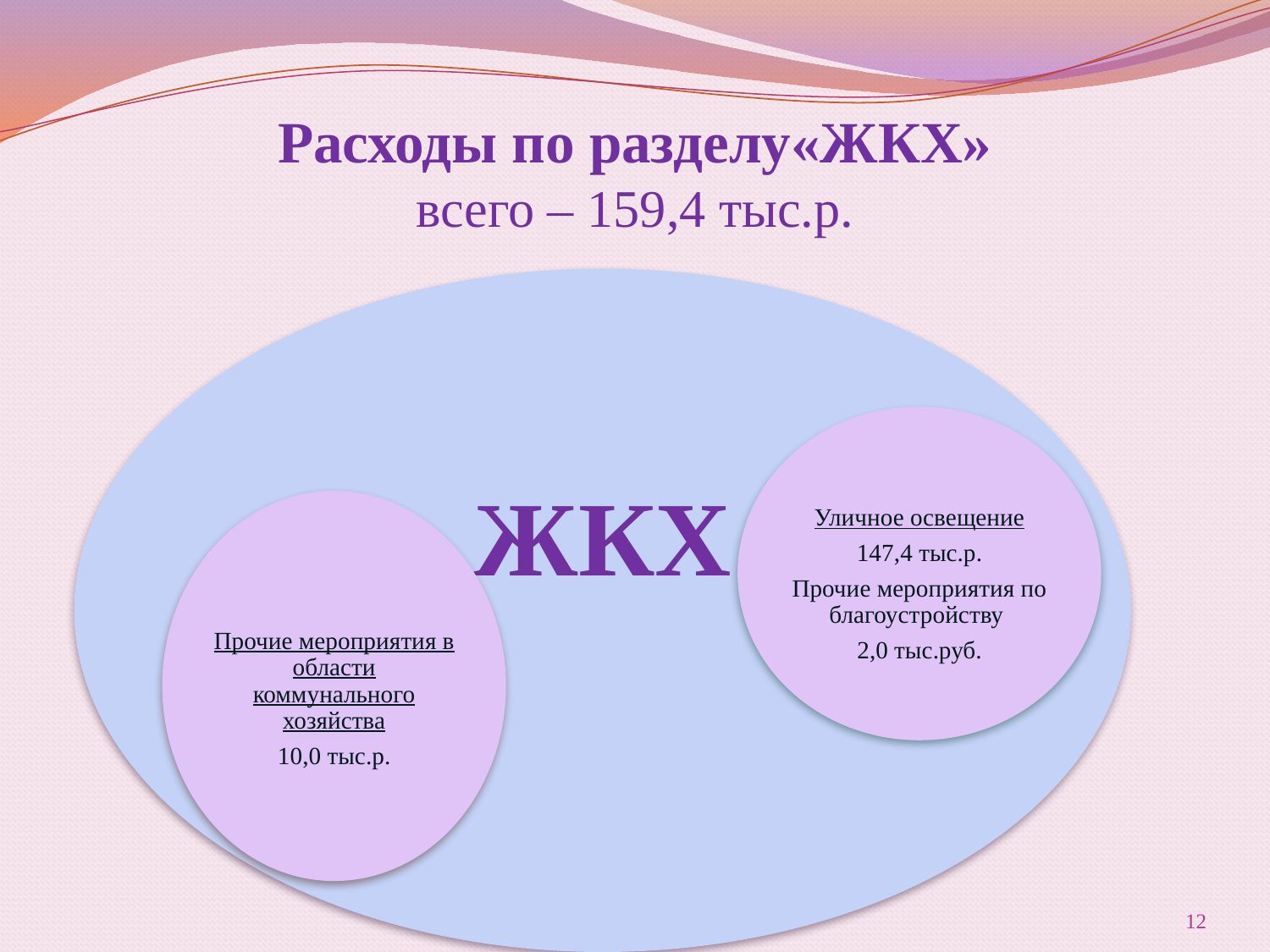

# Расходы по разделу«ЖКХ» всего – 159,4 тыс.р.
ЖКХ
Уличное освещение
147,4 тыс.р.
Прочие мероприятия по благоустройству
2,0 тыс.руб.
Прочие мероприятия в области коммунального хозяйства
10,0 тыс.р.
12